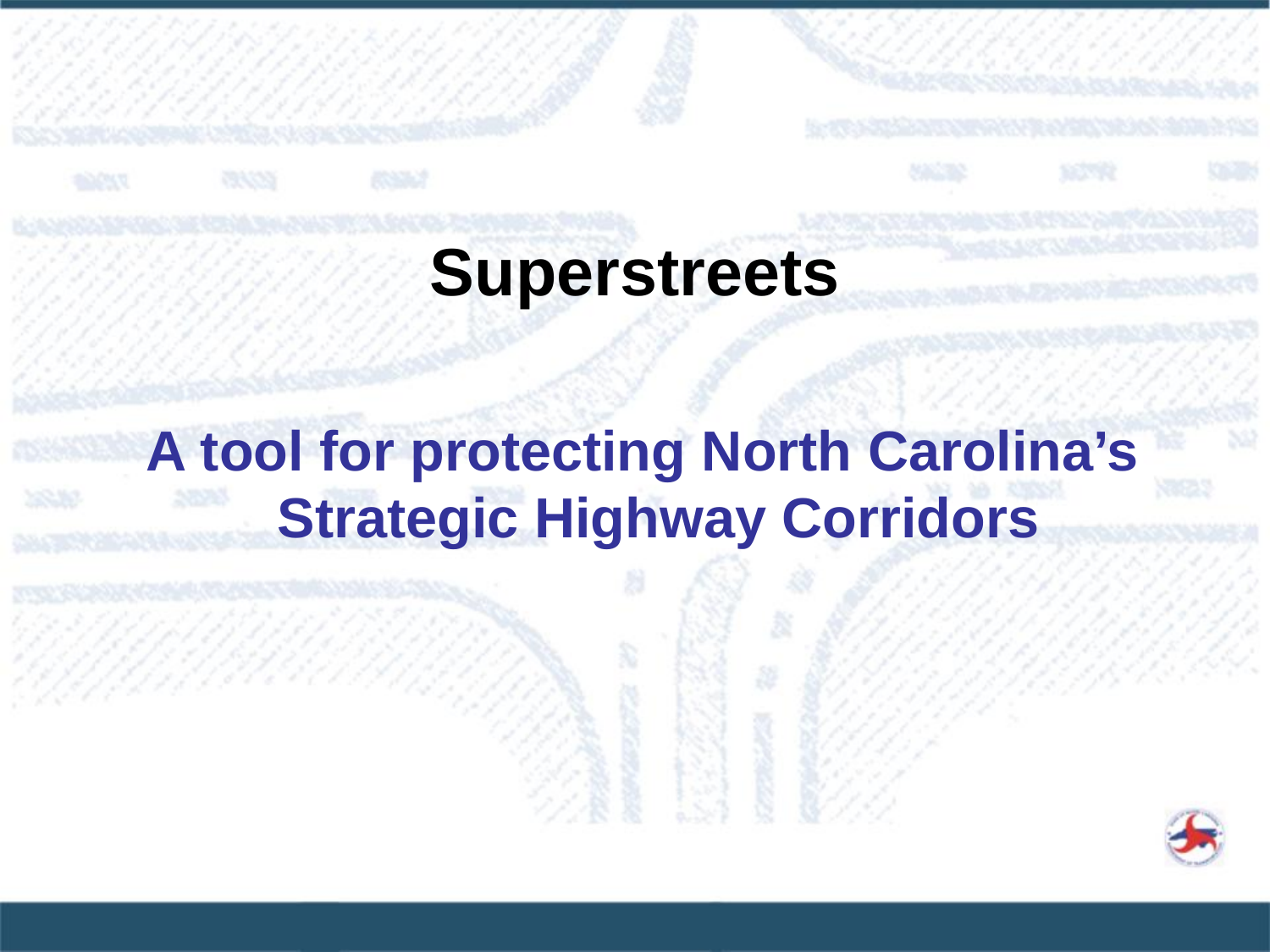

Superstreets

 A tool for protecting North Carolina’s Strategic Highway Corridors